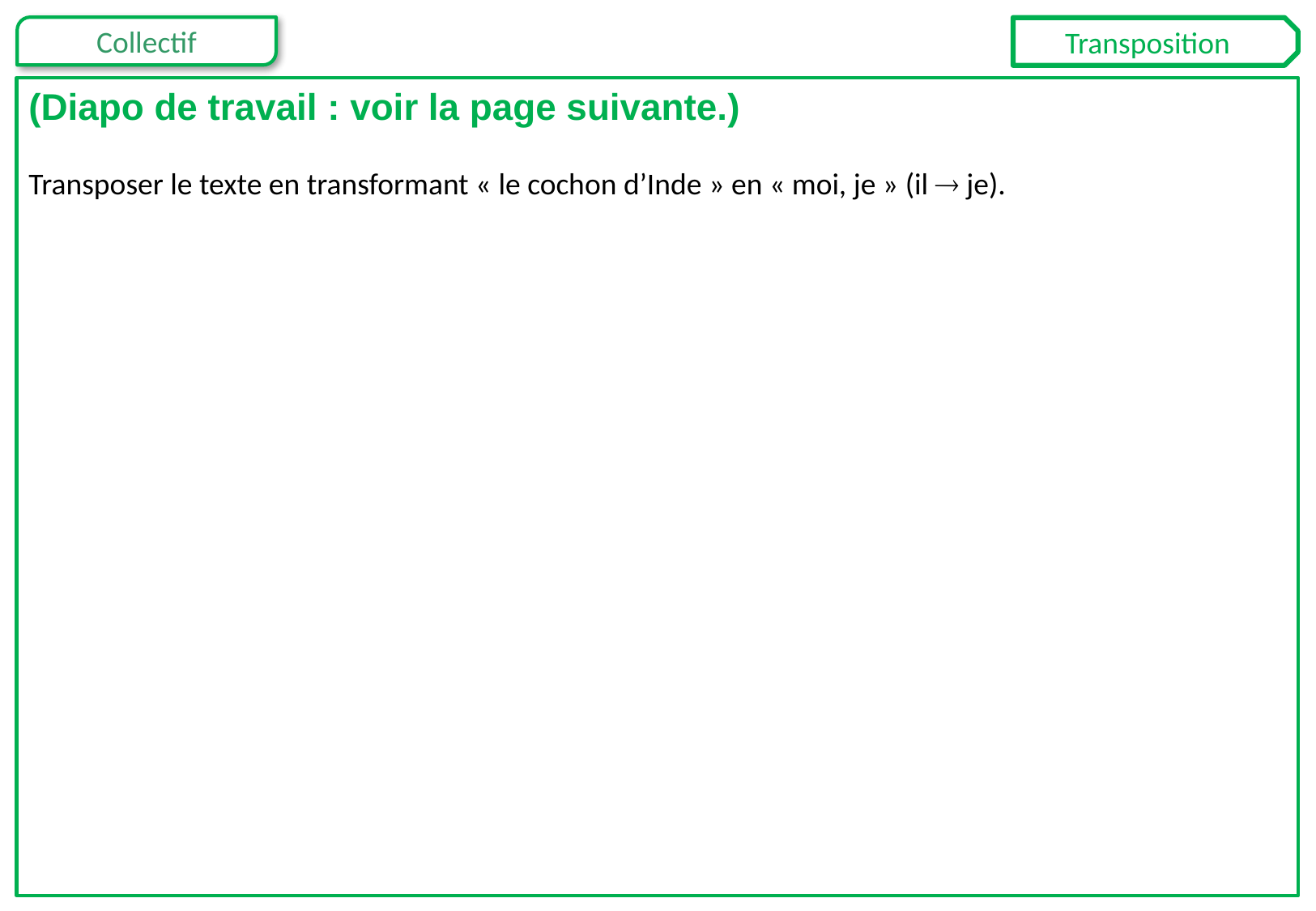

Transposition
(Diapo de travail : voir la page suivante.)

Transposer le texte en transformant « le cochon d’Inde » en « moi, je » (il → je).